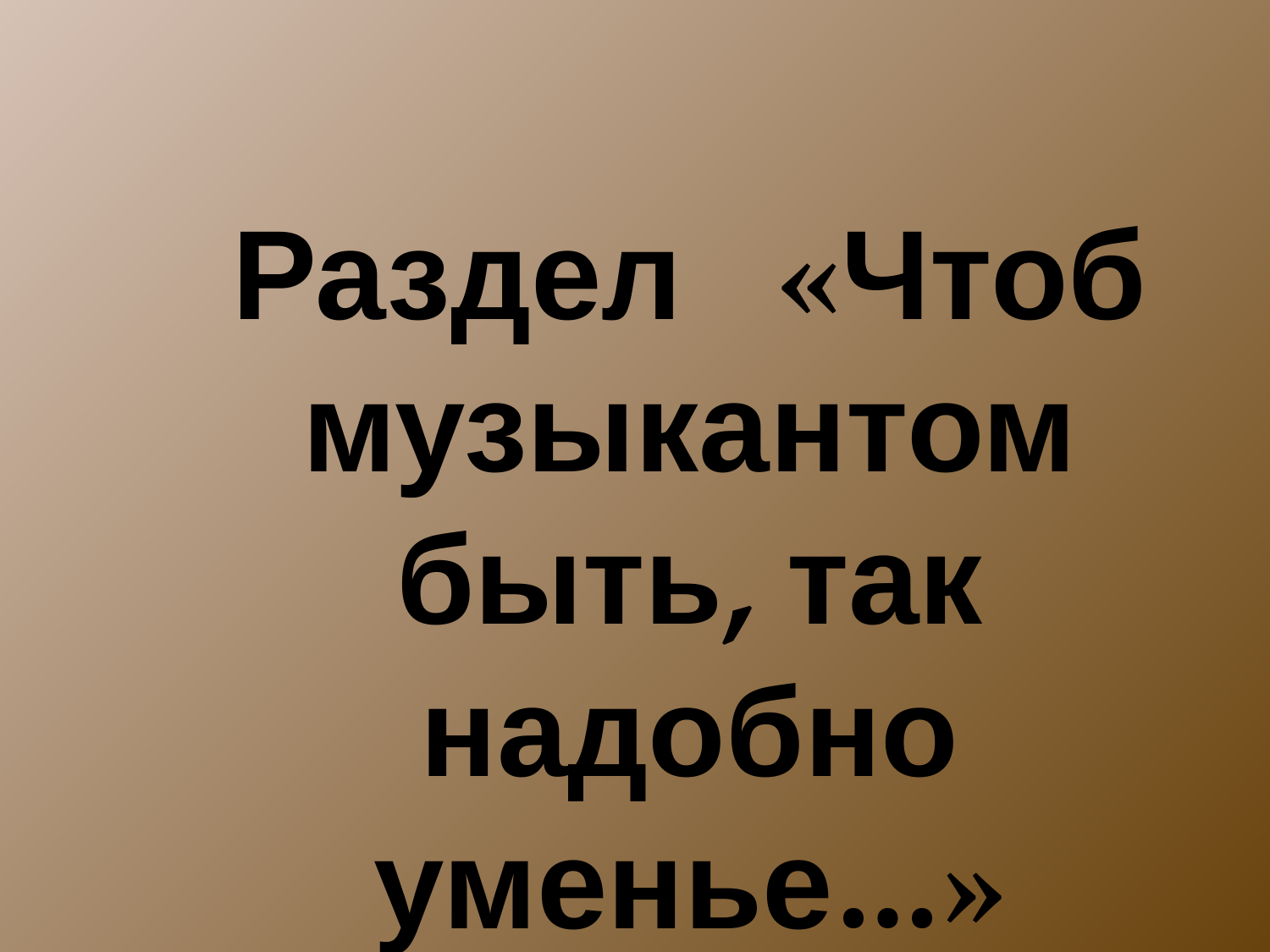

Раздел   «Чтоб музыкантом быть, так надобно уменье…»